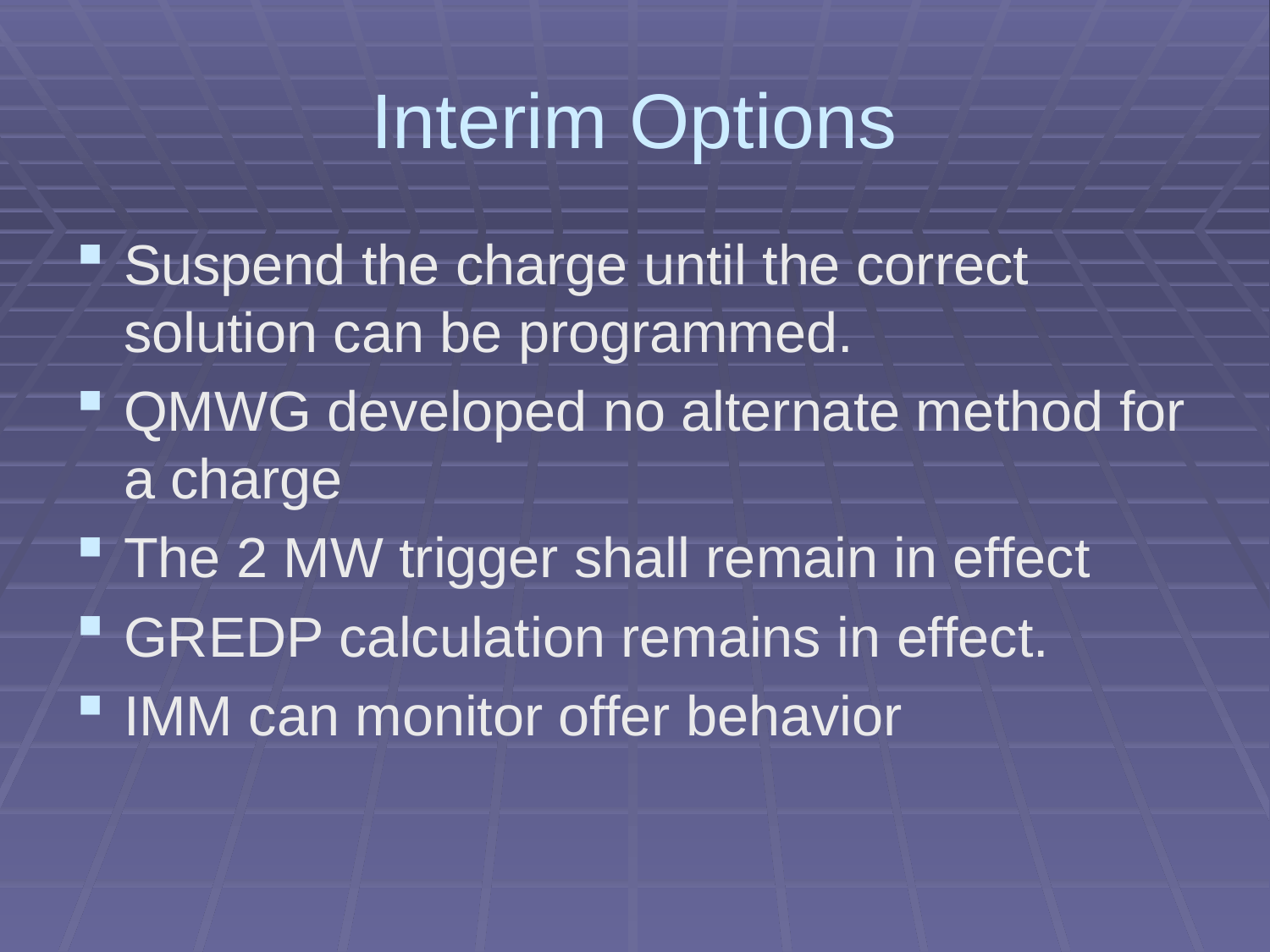

# Interim Options
Suspend the charge until the correct solution can be programmed.
QMWG developed no alternate method for a charge
The 2 MW trigger shall remain in effect
GREDP calculation remains in effect.
IMM can monitor offer behavior